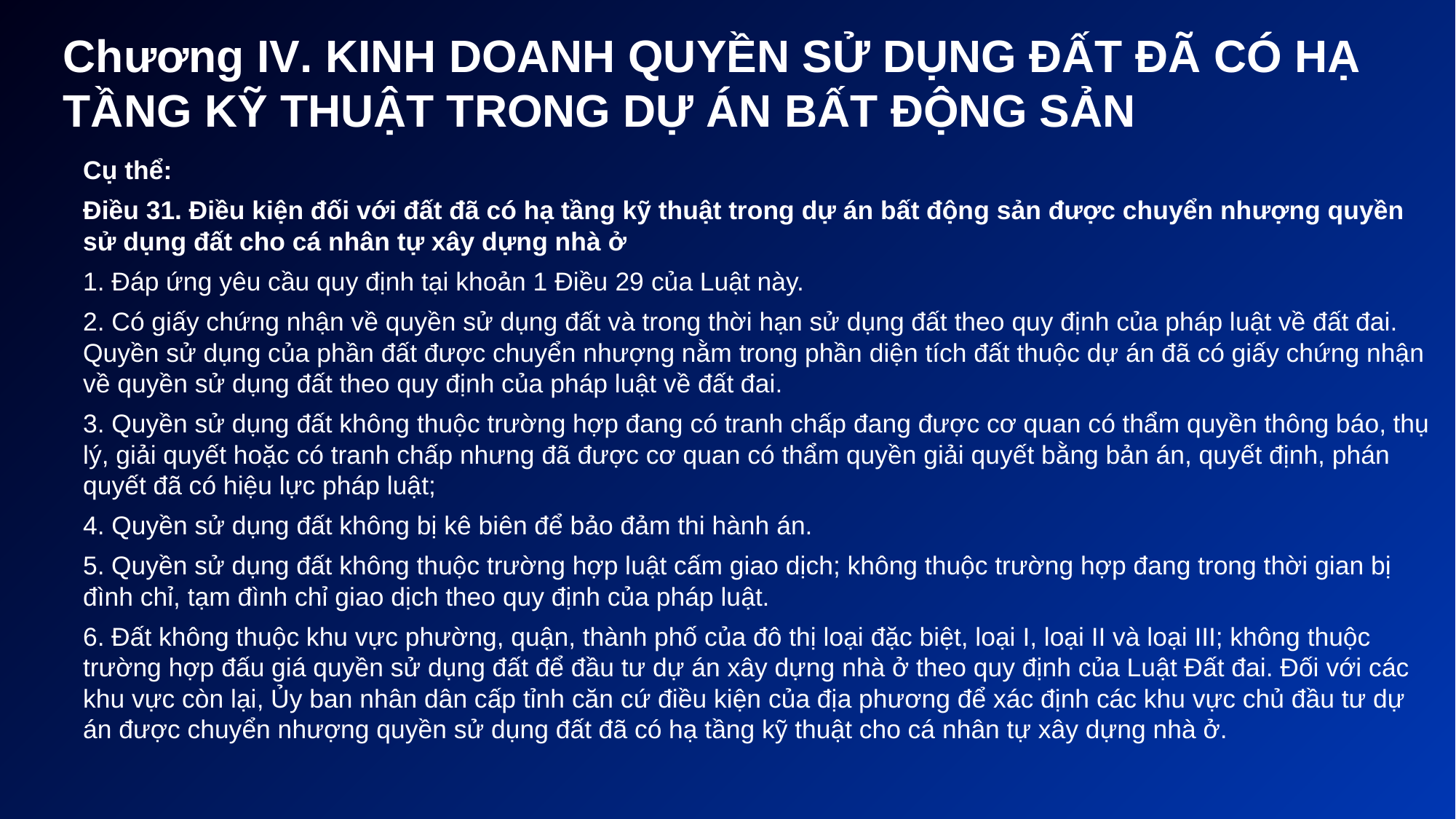

# Chương IV. KINH DOANH QUYỀN SỬ DỤNG ĐẤT ĐÃ CÓ HẠ TẦNG KỸ THUẬT TRONG DỰ ÁN BẤT ĐỘNG SẢN
Cụ thể:
Điều 31. Điều kiện đối với đất đã có hạ tầng kỹ thuật trong dự án bất động sản được chuyển nhượng quyền sử dụng đất cho cá nhân tự xây dựng nhà ở
1. Đáp ứng yêu cầu quy định tại khoản 1 Điều 29 của Luật này.
2. Có giấy chứng nhận về quyền sử dụng đất và trong thời hạn sử dụng đất theo quy định của pháp luật về đất đai. Quyền sử dụng của phần đất được chuyển nhượng nằm trong phần diện tích đất thuộc dự án đã có giấy chứng nhận về quyền sử dụng đất theo quy định của pháp luật về đất đai.
3. Quyền sử dụng đất không thuộc trường hợp đang có tranh chấp đang được cơ quan có thẩm quyền thông báo, thụ lý, giải quyết hoặc có tranh chấp nhưng đã được cơ quan có thẩm quyền giải quyết bằng bản án, quyết định, phán quyết đã có hiệu lực pháp luật;
4. Quyền sử dụng đất không bị kê biên để bảo đảm thi hành án.
5. Quyền sử dụng đất không thuộc trường hợp luật cấm giao dịch; không thuộc trường hợp đang trong thời gian bị đình chỉ, tạm đình chỉ giao dịch theo quy định của pháp luật.
6. Đất không thuộc khu vực phường, quận, thành phố của đô thị loại đặc biệt, loại I, loại II và loại III; không thuộc trường hợp đấu giá quyền sử dụng đất để đầu tư dự án xây dựng nhà ở theo quy định của Luật Đất đai. Đối với các khu vực còn lại, Ủy ban nhân dân cấp tỉnh căn cứ điều kiện của địa phương để xác định các khu vực chủ đầu tư dự án được chuyển nhượng quyền sử dụng đất đã có hạ tầng kỹ thuật cho cá nhân tự xây dựng nhà ở.